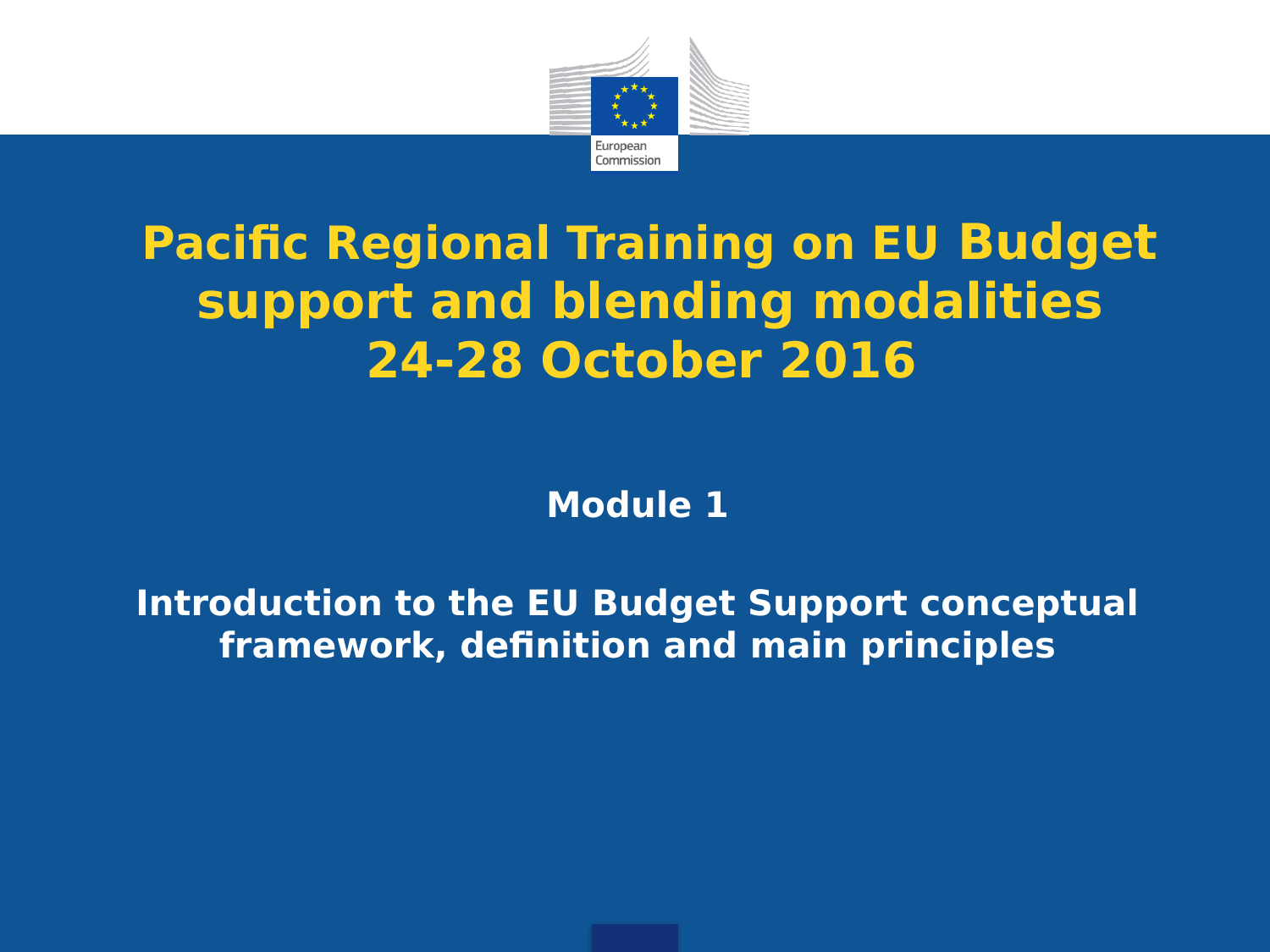

# Pacific Regional Training on EU Budget support and blending modalities 24-28 October 2016

Module 1

Introduction to the EU Budget Support conceptual framework, definition and main principles